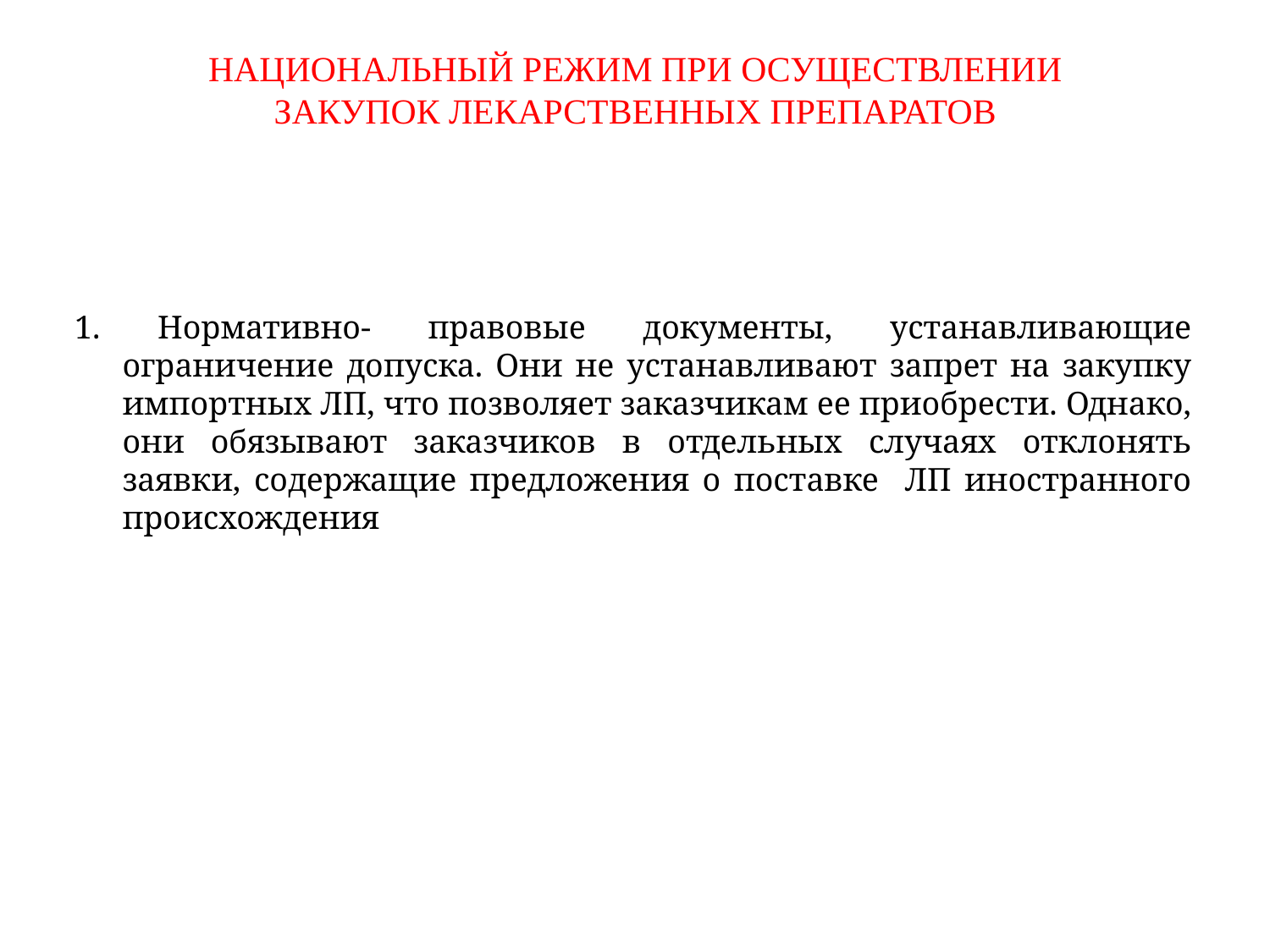

# НАЦИОНАЛЬНЫЙ РЕЖИМ ПРИ ОСУЩЕСТВЛЕНИИ ЗАКУПОК ЛЕКАРСТВЕННЫХ ПРЕПАРАТОВ

1. Нормативно- правовые документы, устанавливающие ограничение допуска. Они не устанавливают запрет на закупку импортных ЛП, что позволяет заказчикам ее приобрести. Однако, они обязывают заказчиков в отдельных случаях отклонять заявки, содержащие предложения о поставке  ЛП иностранного происхождения